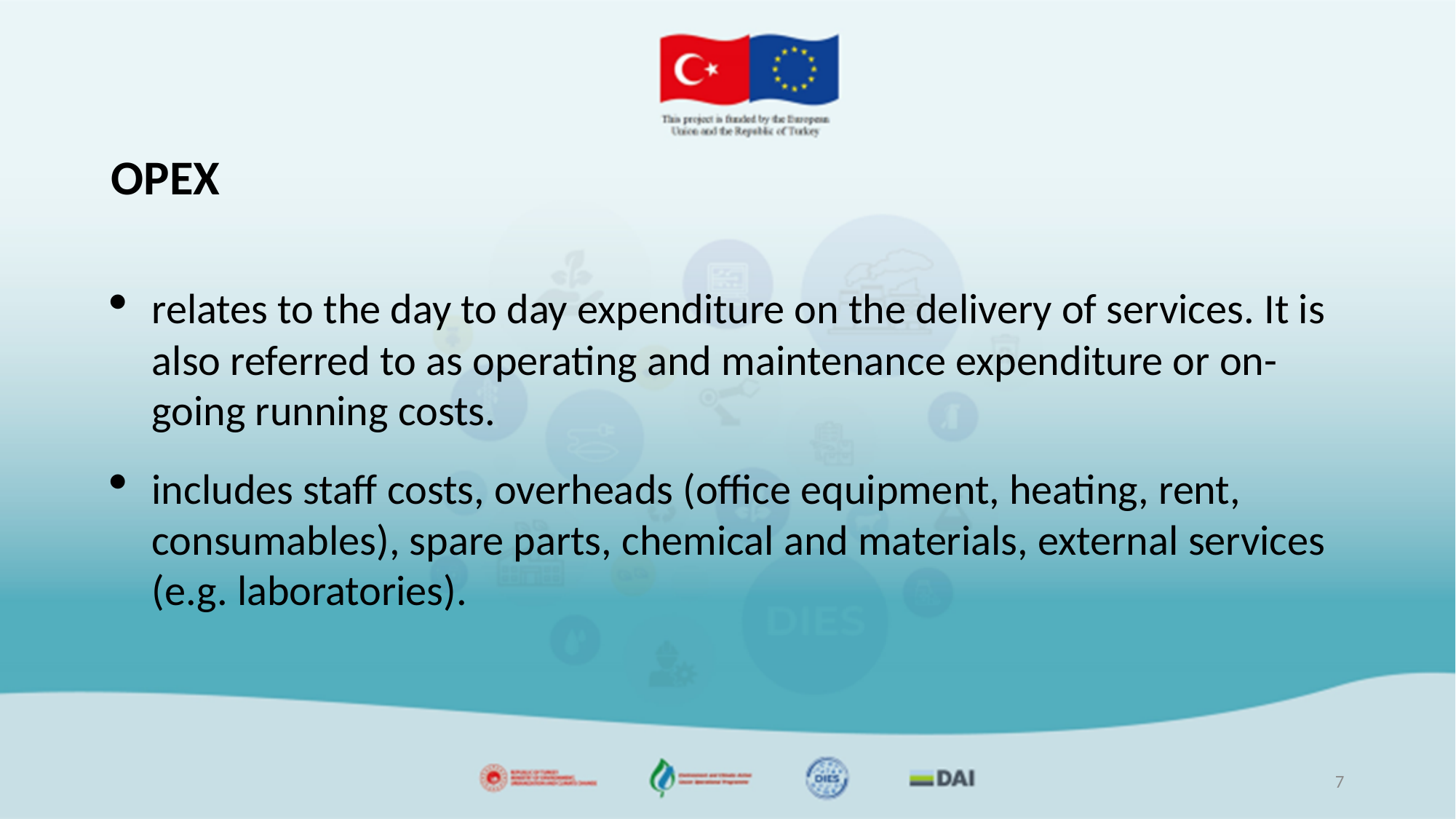

# OPEX
relates to the day to day expenditure on the delivery of services. It is also referred to as operating and maintenance expenditure or on-going running costs.
includes staff costs, overheads (office equipment, heating, rent, consumables), spare parts, chemical and materials, external services (e.g. laboratories).
7